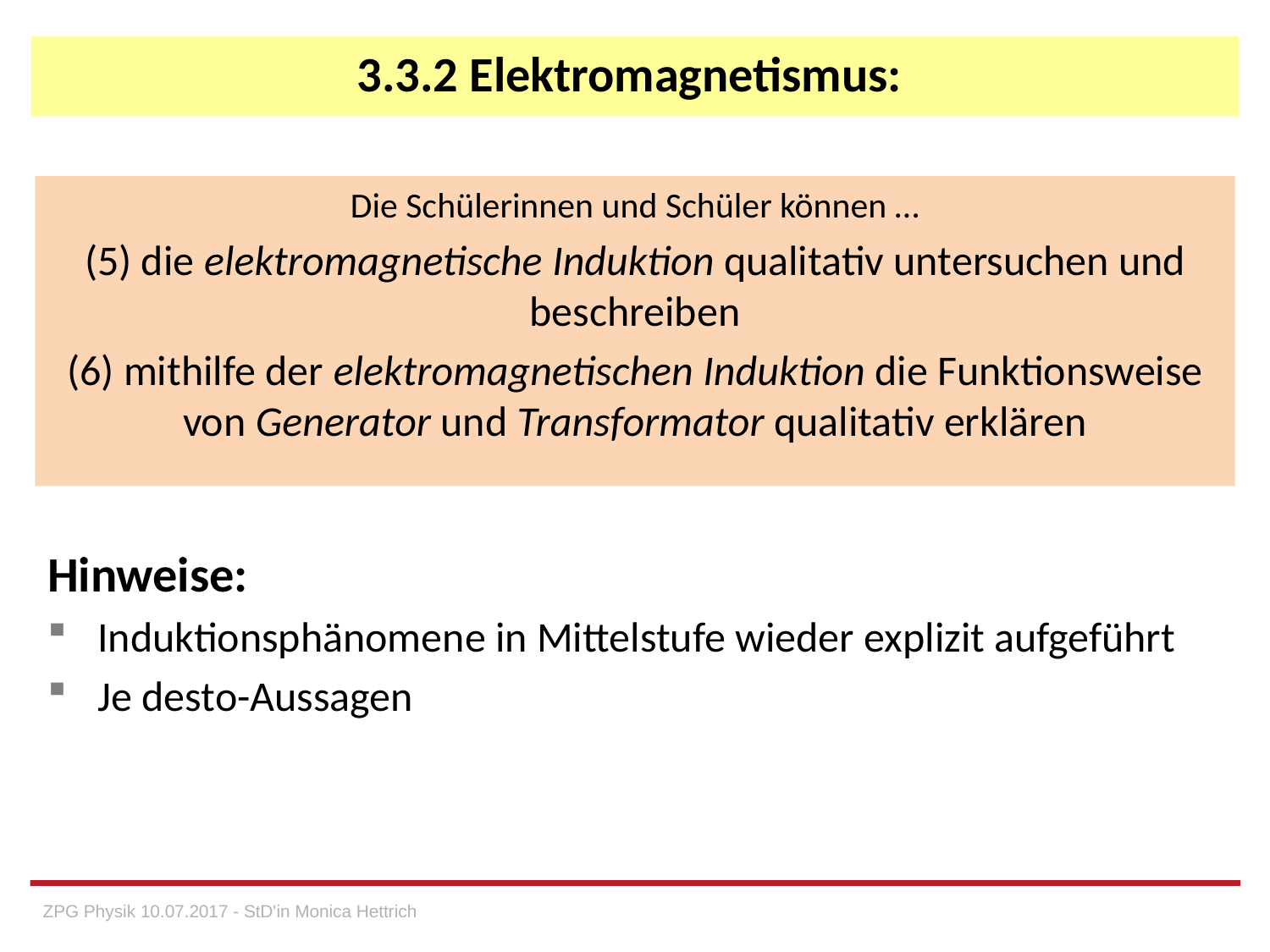

# 3.3.2 Elektromagnetismus:
Die Schülerinnen und Schüler können …
(5) die elektromagnetische Induktion qualitativ untersuchen und beschreiben
(6) mithilfe der elektromagnetischen Induktion die Funktionsweise von Generator und Transformator qualitativ erklären
Hinweise:
Induktionsphänomene in Mittelstufe wieder explizit aufgeführt
Je desto-Aussagen
ZPG Physik 10.07.2017 - StD'in Monica Hettrich